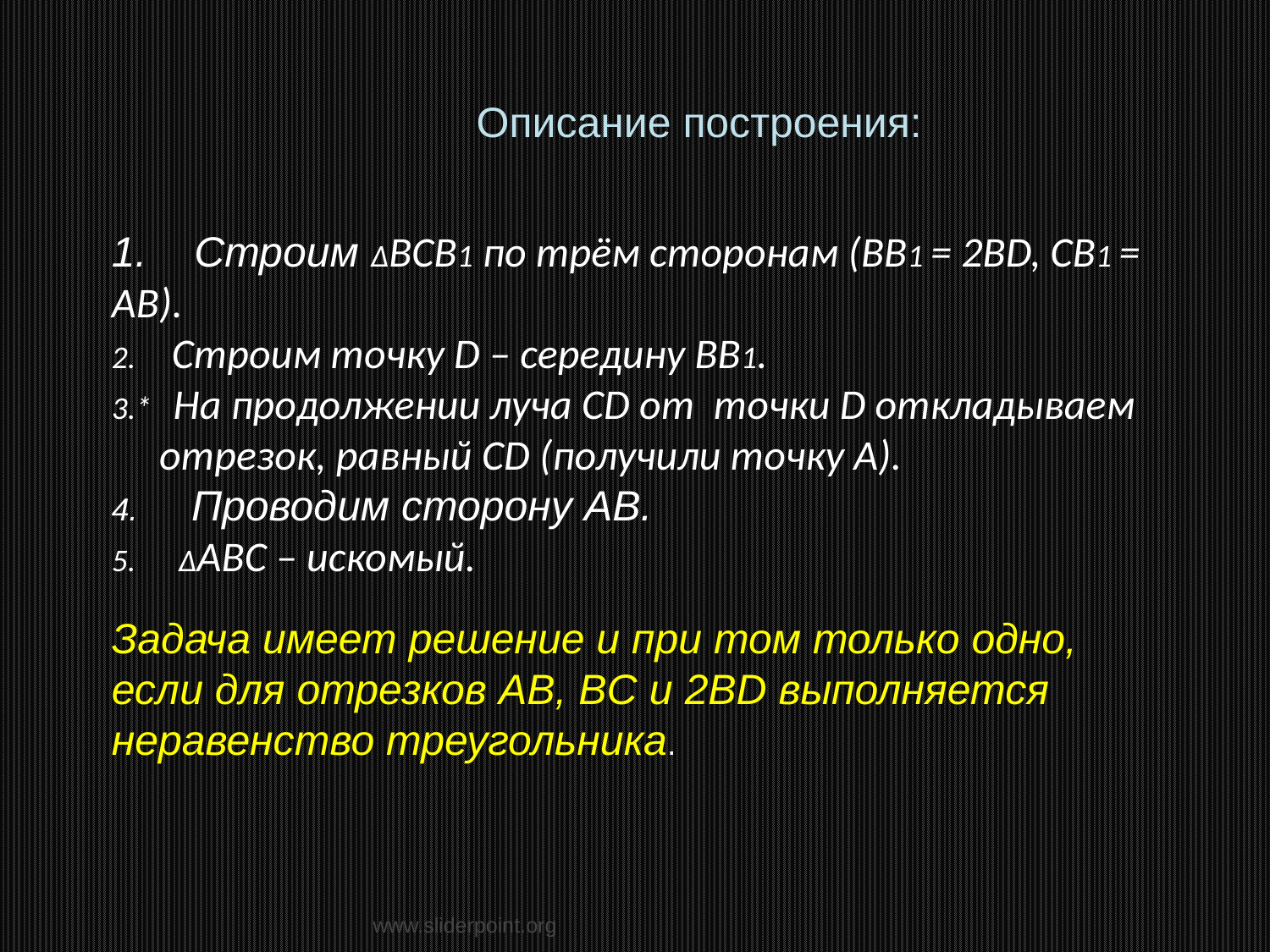

Описание построения:
1.    Строим ∆BCB1 по трём сторонам (BB1 = 2BD, CB1 = AB).
2.     Строим точку D – середину BB1.
3.*   На продолжении луча CD от  точки D откладываем отрезок, равный CD (получили точку A).
4.      Проводим сторону AB.
5.      ∆ABC – искомый.
Задача имеет решение и при том только одно, если для отрезков AB, BC и 2BD выполняется неравенство треугольника.
www.sliderpoint.org